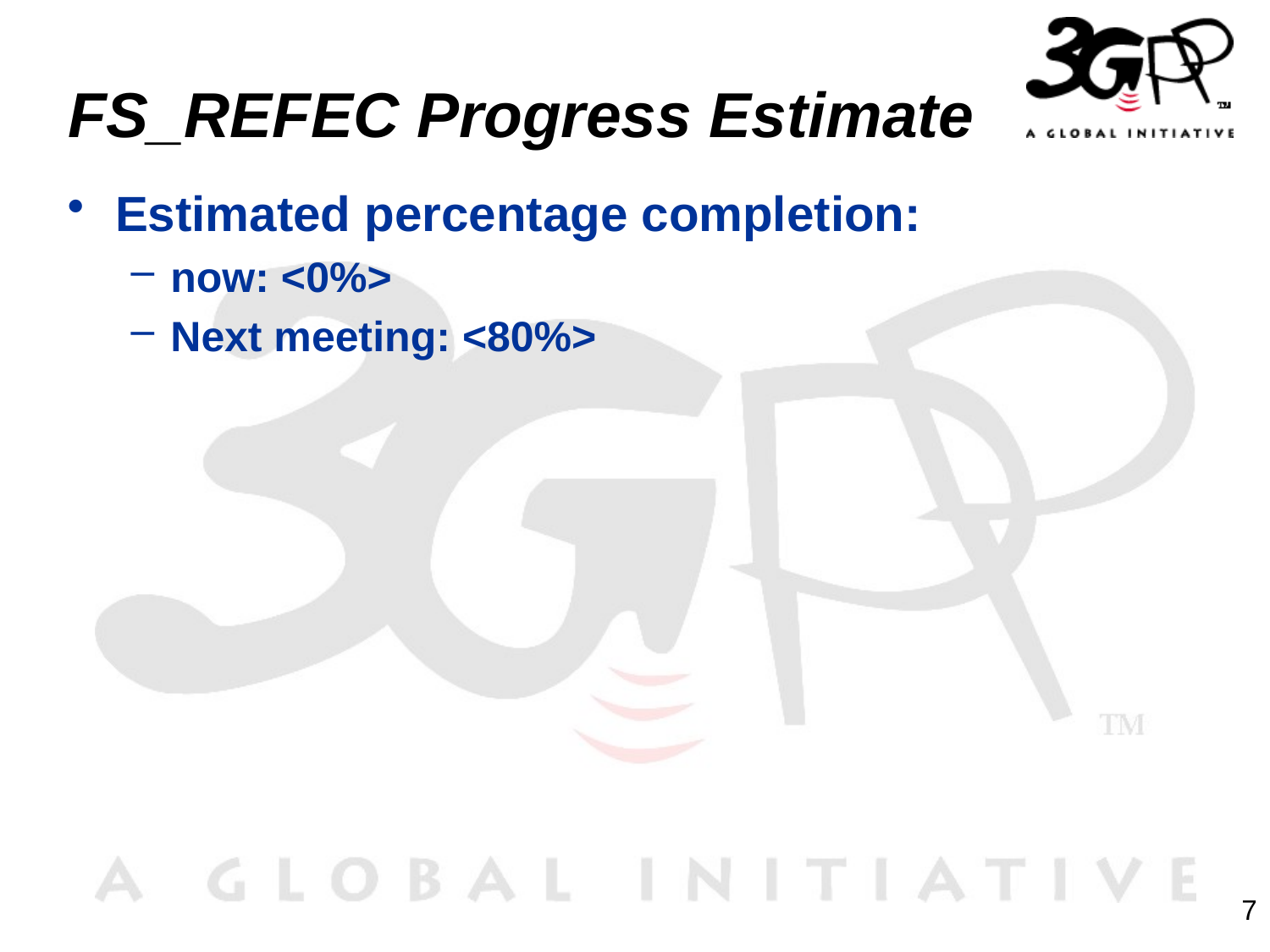

# FS_REFEC Progress Estimate
Estimated percentage completion:
now: <0%>
Next meeting: <80%>
7